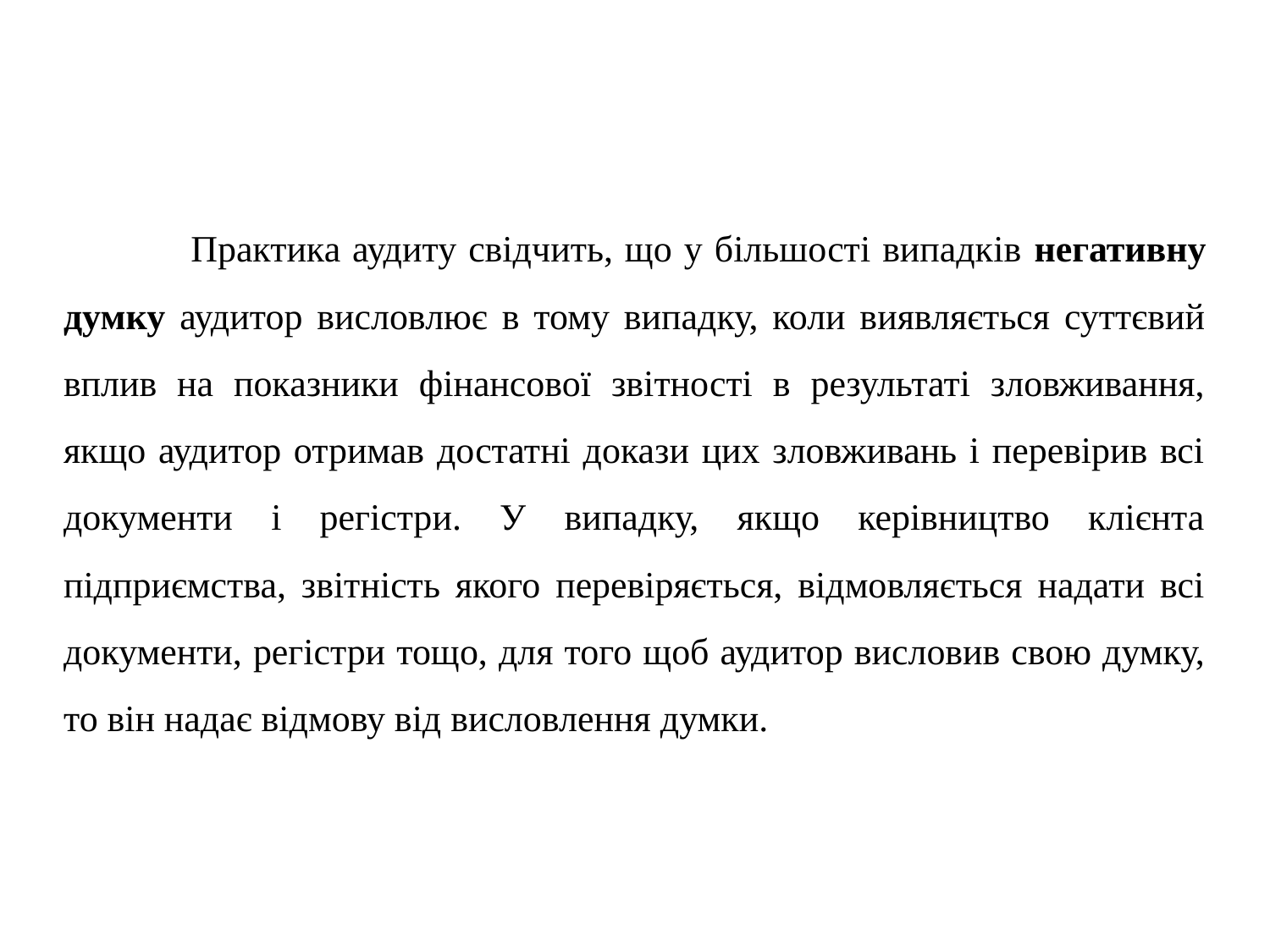

Практика аудиту свідчить, що у більшості випадків негативну думку аудитор висловлює в тому випадку, коли виявляється суттєвий вплив на показники фінансової звітності в результаті зловживання, якщо аудитор отримав достатні докази цих зловживань і перевірив всі документи і регістри. У випадку, якщо керівництво клієнта підприємства, звітність якого перевіряється, відмовляється надати всі документи, регістри тощо, для того щоб аудитор висловив свою думку, то він надає відмову від висловлення думки.